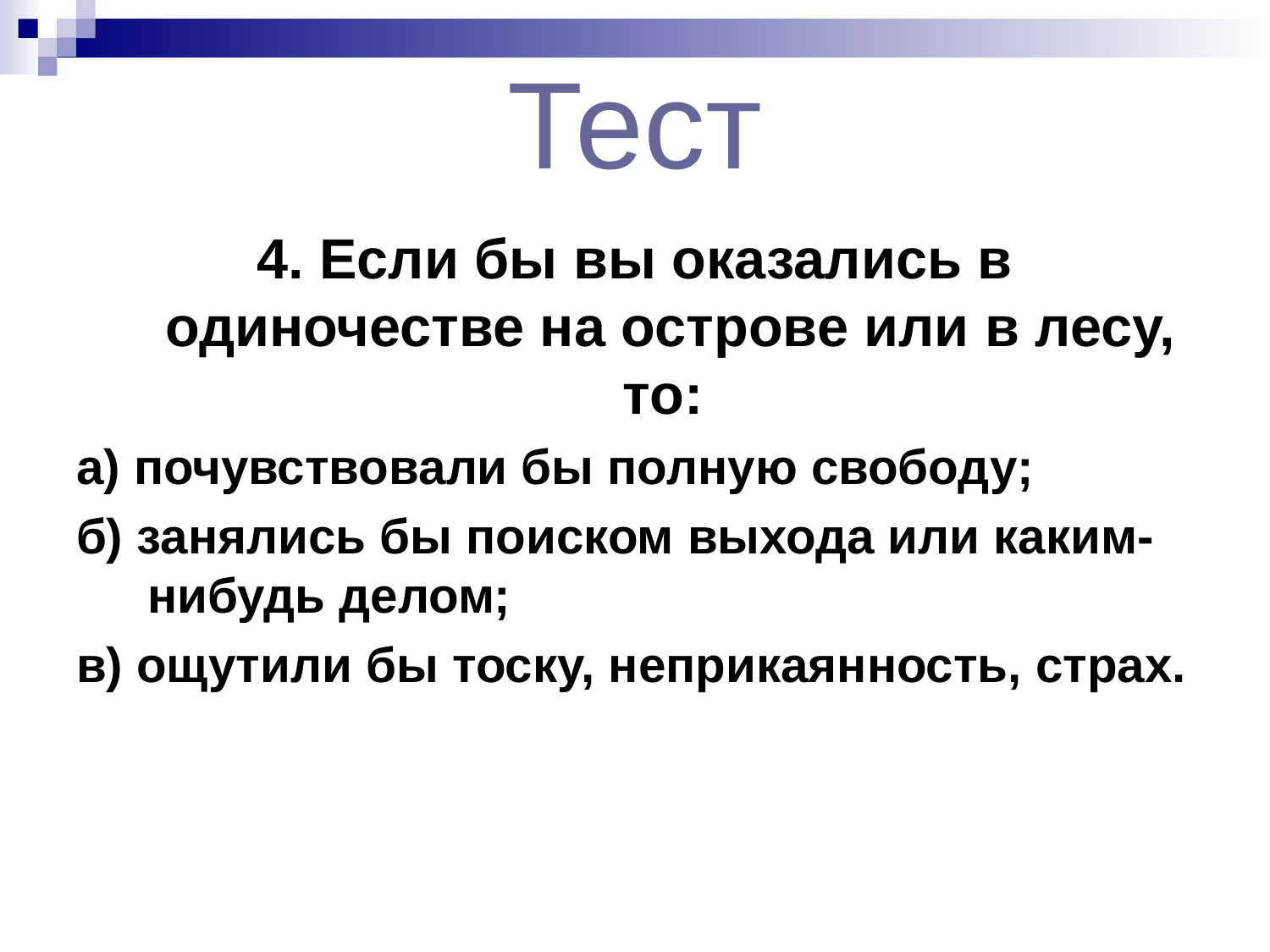

# Тест
4. Если бы вы оказались в одиночестве на острове или в лесу, то:
а) почувствовали бы полную свободу;
б) занялись бы поиском выхода или каким-нибудь делом;
в) ощутили бы тоску, неприкаянность, страх.